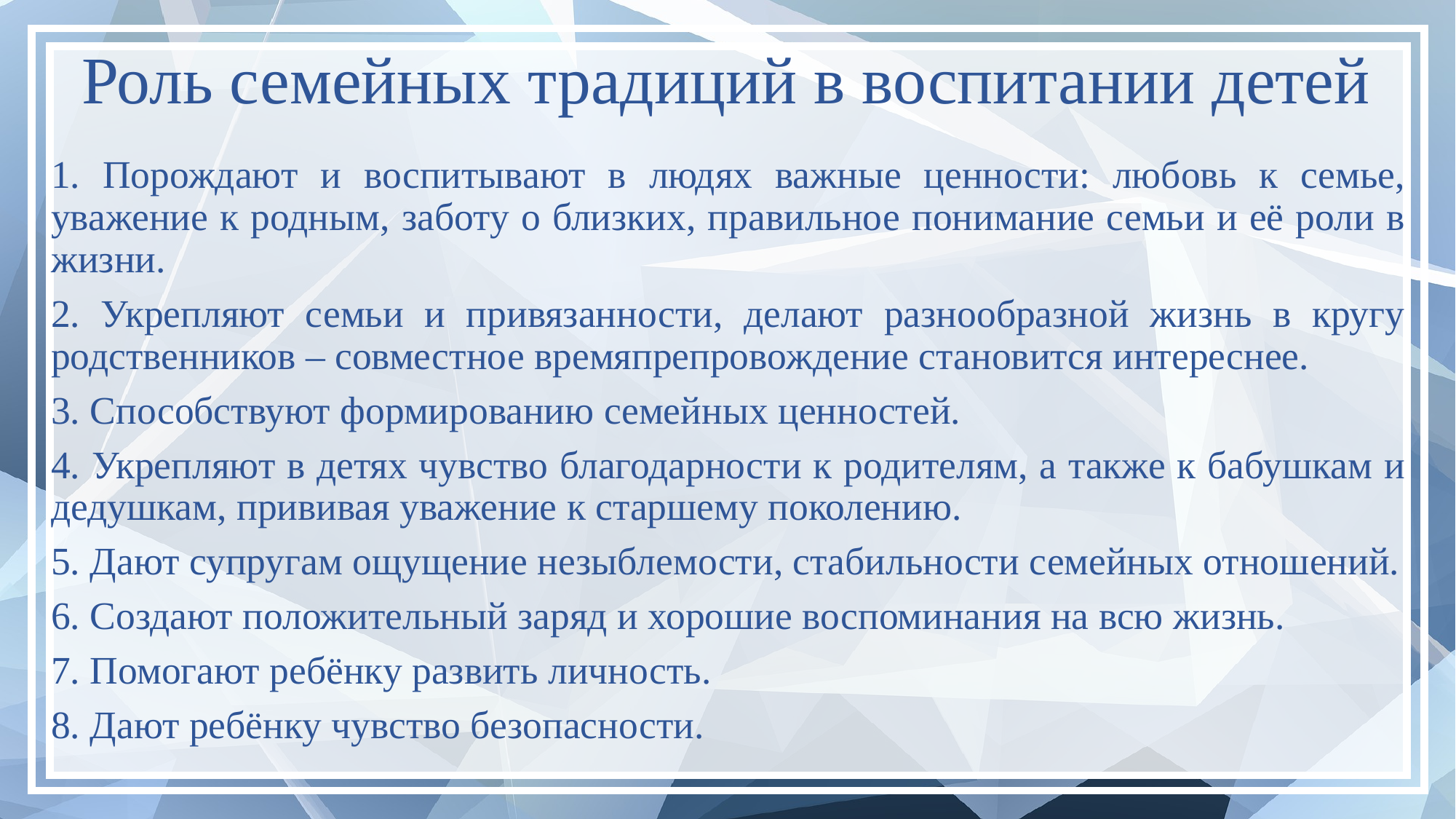

# Роль семейных традиций в воспитании детей
1. Порождают и воспитывают в людях важные ценности: любовь к семье, уважение к родным, заботу о близких, правильное понимание семьи и её роли в жизни.
2. Укрепляют семьи и привязанности, делают разнообразной жизнь в кругу родственников – совместное времяпрепровождение становится интереснее.
3. Способствуют формированию семейных ценностей.
4. Укрепляют в детях чувство благодарности к родителям, а также к бабушкам и дедушкам, прививая уважение к старшему поколению.
5. Дают супругам ощущение незыблемости, стабильности семейных отношений.
6. Создают положительный заряд и хорошие воспоминания на всю жизнь.
7. Помогают ребёнку развить личность.
8. Дают ребёнку чувство безопасности.